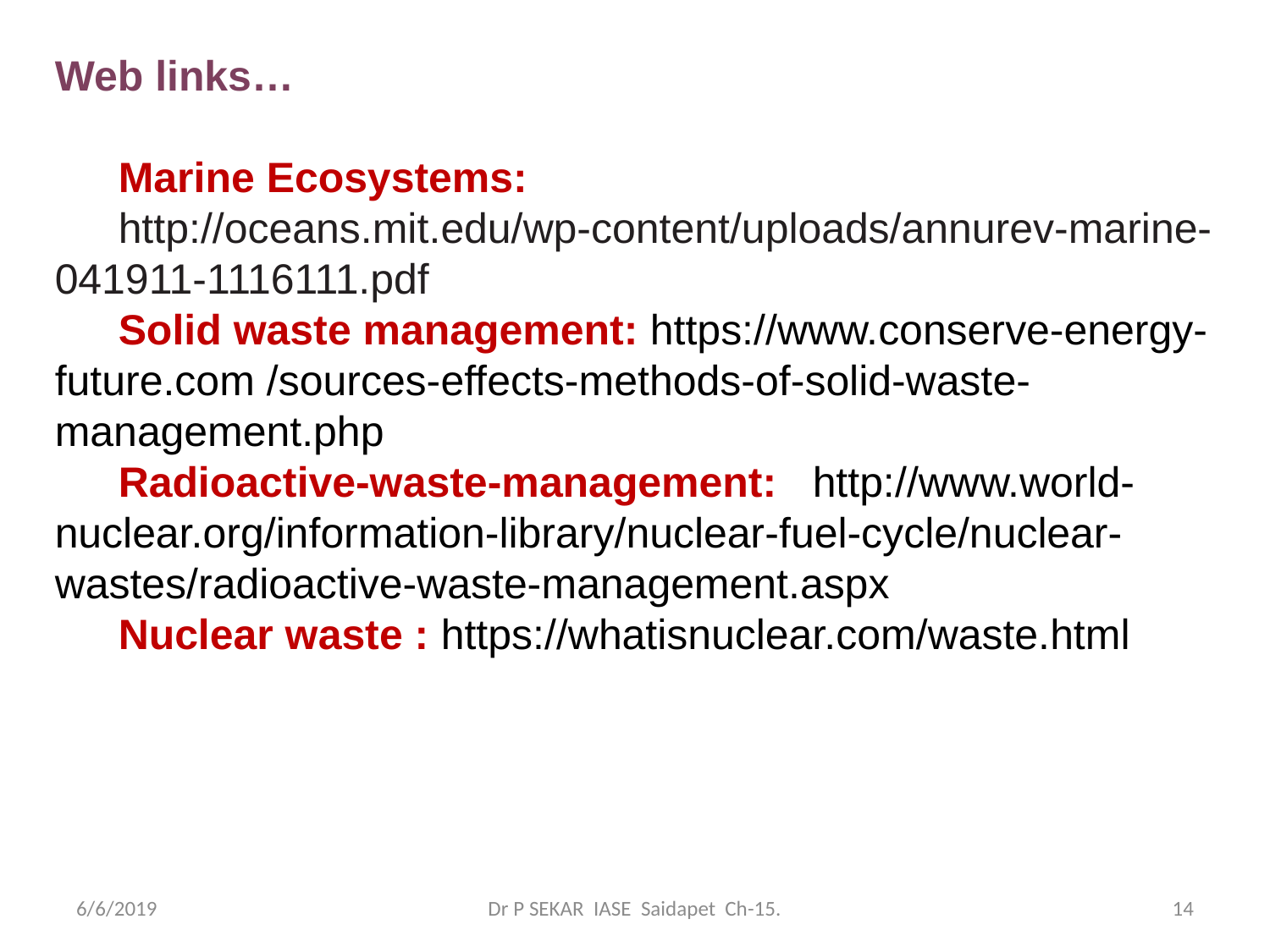

Web links…

Marine Ecosystems:
http://oceans.mit.edu/wp-content/uploads/annurev-marine-041911-1116111.pdf
Solid waste management: https://www.conserve-energy-future.com /sources-effects-methods-of-solid-waste-management.php
Radioactive-waste-management:   http://www.world-nuclear.org/information-library/nuclear-fuel-cycle/nuclear-wastes/radioactive-waste-management.aspx
Nuclear waste : https://whatisnuclear.com/waste.html
6/6/2019
Dr P SEKAR  IASE  Saidapet  Ch-15.
14